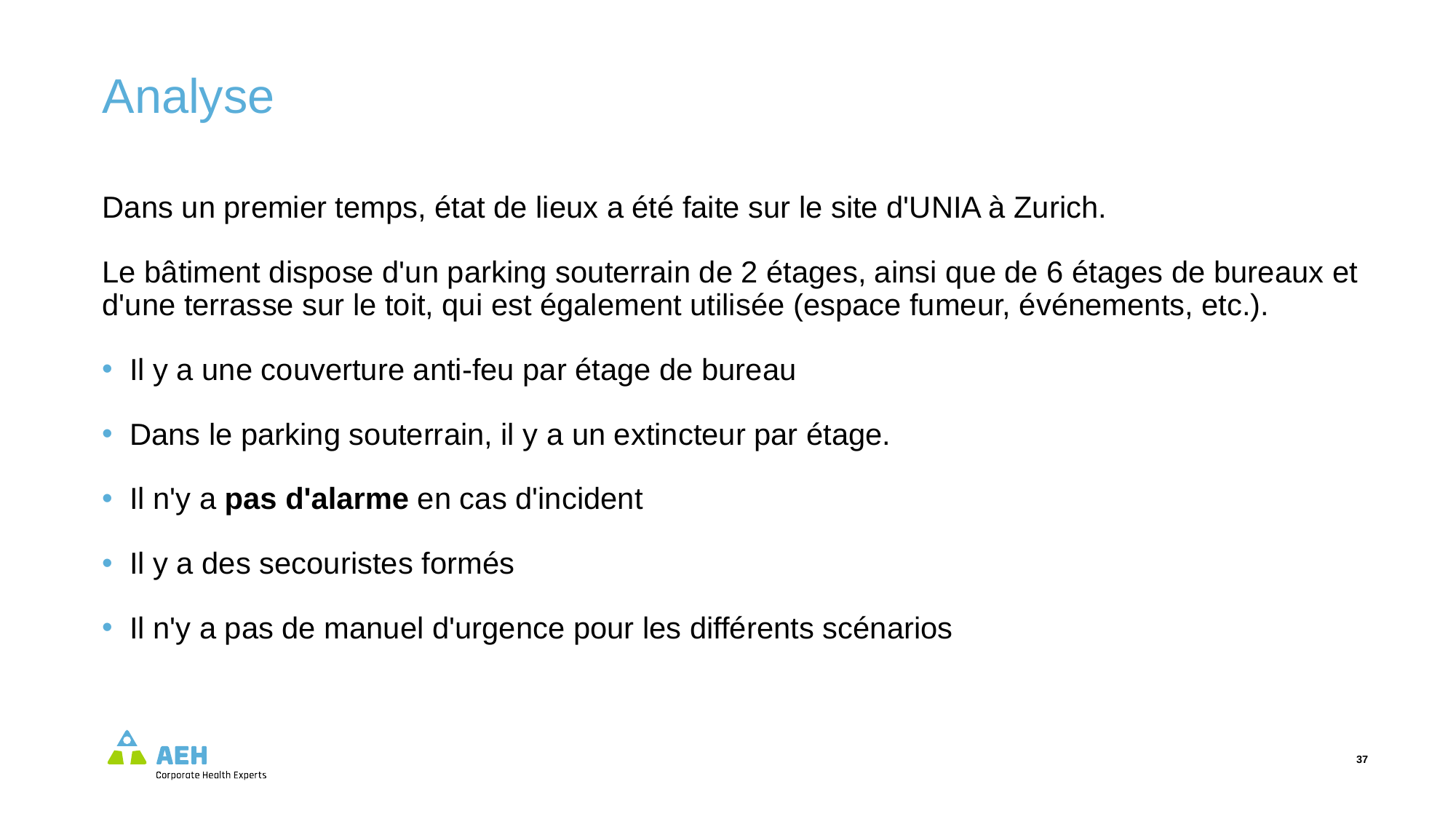

# Analyse
Dans un premier temps, état de lieux a été faite sur le site d'UNIA à Zurich.
Le bâtiment dispose d'un parking souterrain de 2 étages, ainsi que de 6 étages de bureaux et d'une terrasse sur le toit, qui est également utilisée (espace fumeur, événements, etc.).
Il y a une couverture anti-feu par étage de bureau
Dans le parking souterrain, il y a un extincteur par étage.
Il n'y a pas d'alarme en cas d'incident
Il y a des secouristes formés
Il n'y a pas de manuel d'urgence pour les différents scénarios